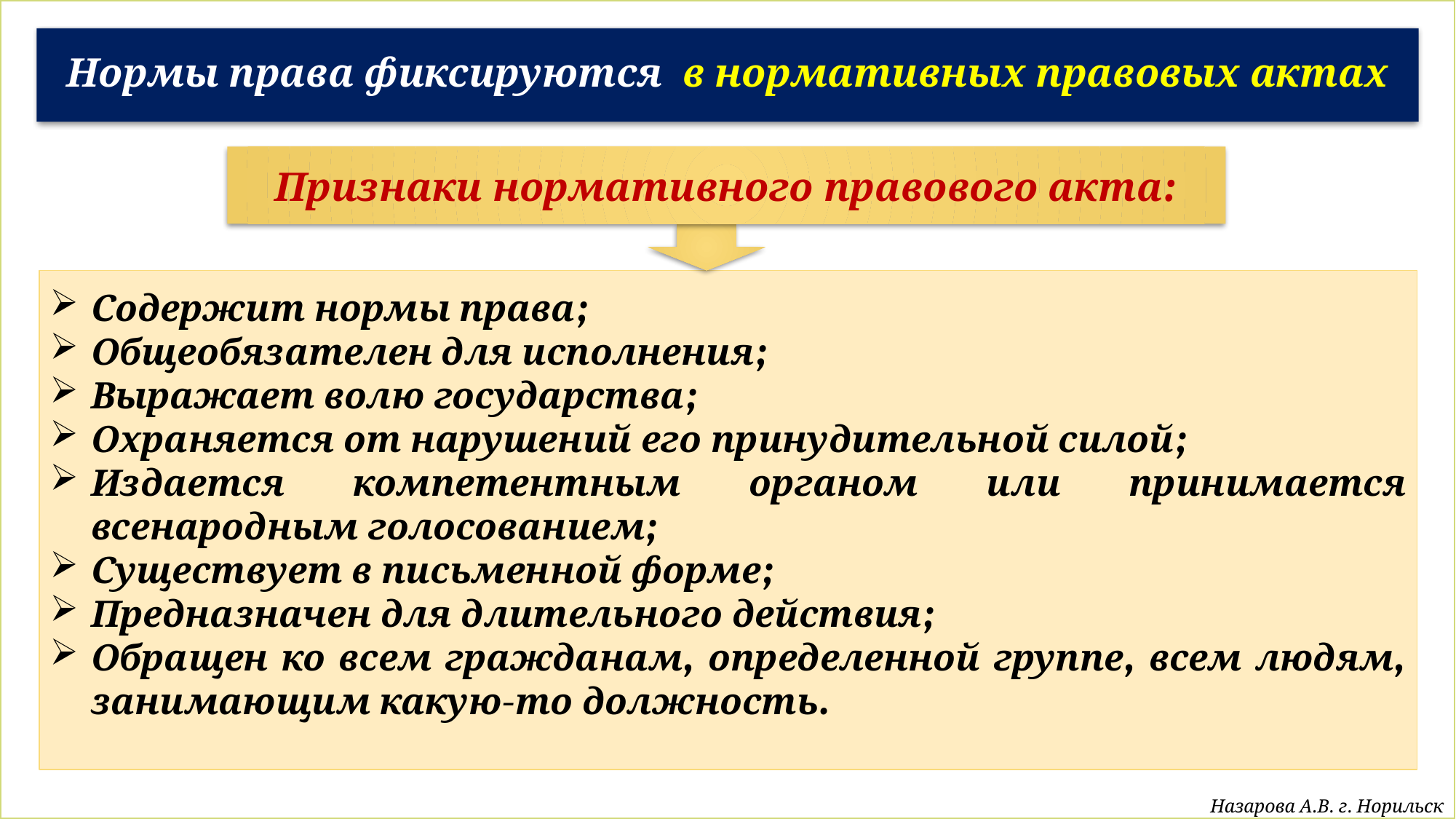

# Нормы права фиксируются  в нормативных правовых актах
Признаки нормативного правового акта:

Содержит нормы права;
Общеобязателен для исполнения;
Выражает волю государства;
Охраняется от нарушений его принудительной силой;
Издается компетентным органом или принимается всенародным голосованием;
Существует в письменной форме;
Предназначен для длительного действия;
Обращен ко всем гражданам, определенной группе, всем людям, занимающим какую-то должность.

Назарова А.В. г. Норильск